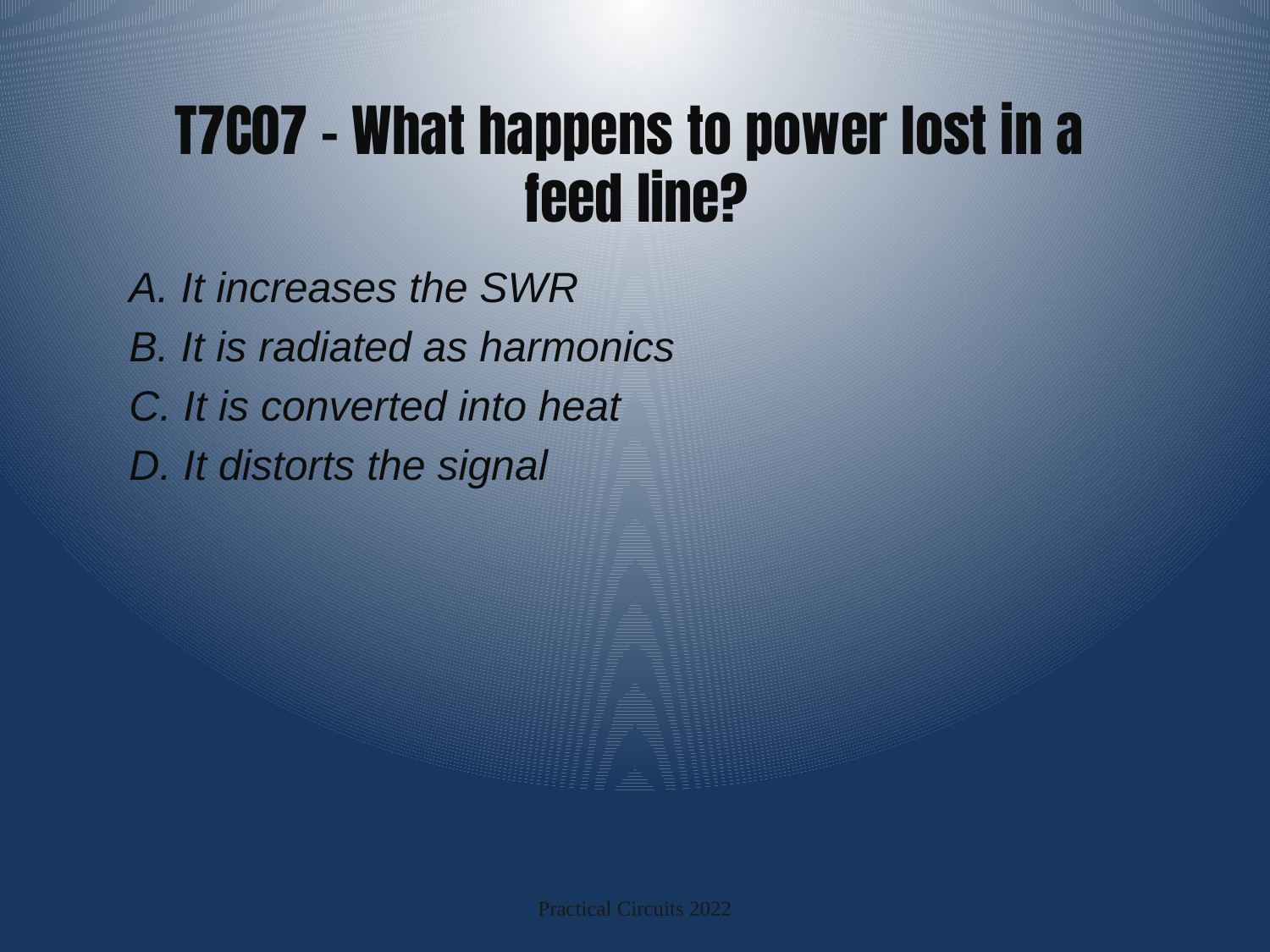

# T7C07 - What happens to power lost in a feed line?
A. It increases the SWR
B. It is radiated as harmonics
C. It is converted into heat
D. It distorts the signal
Practical Circuits 2022